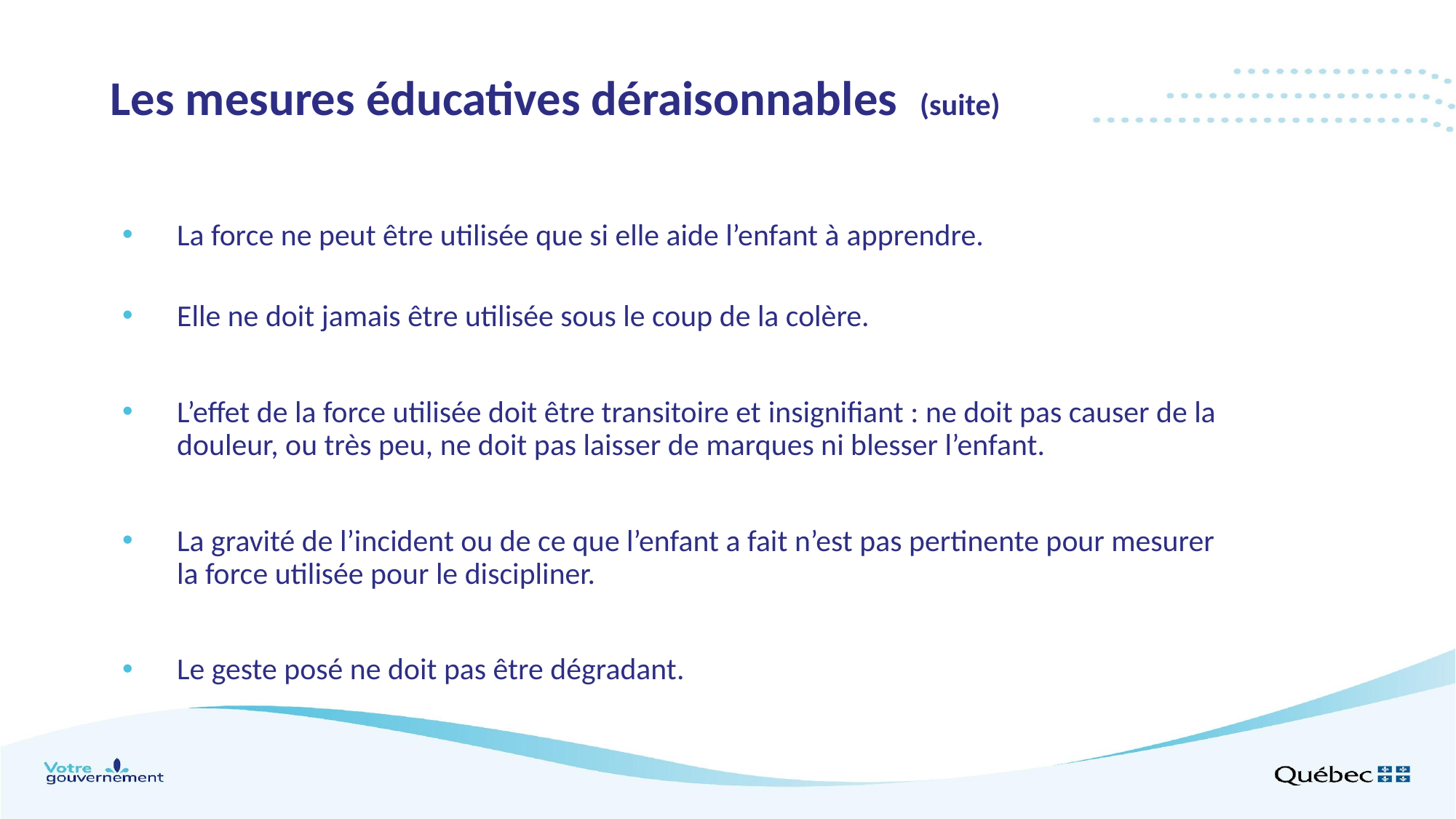

# Les mesures éducatives déraisonnables  (suite)
La force ne peut être utilisée que si elle aide l’enfant à apprendre.

Elle ne doit jamais être utilisée sous le coup de la colère.

L’effet de la force utilisée doit être transitoire et insignifiant : ne doit pas causer de la douleur, ou très peu, ne doit pas laisser de marques ni blesser l’enfant.

La gravité de l’incident ou de ce que l’enfant a fait n’est pas pertinente pour mesurer la force utilisée pour le discipliner.

Le geste posé ne doit pas être dégradant.